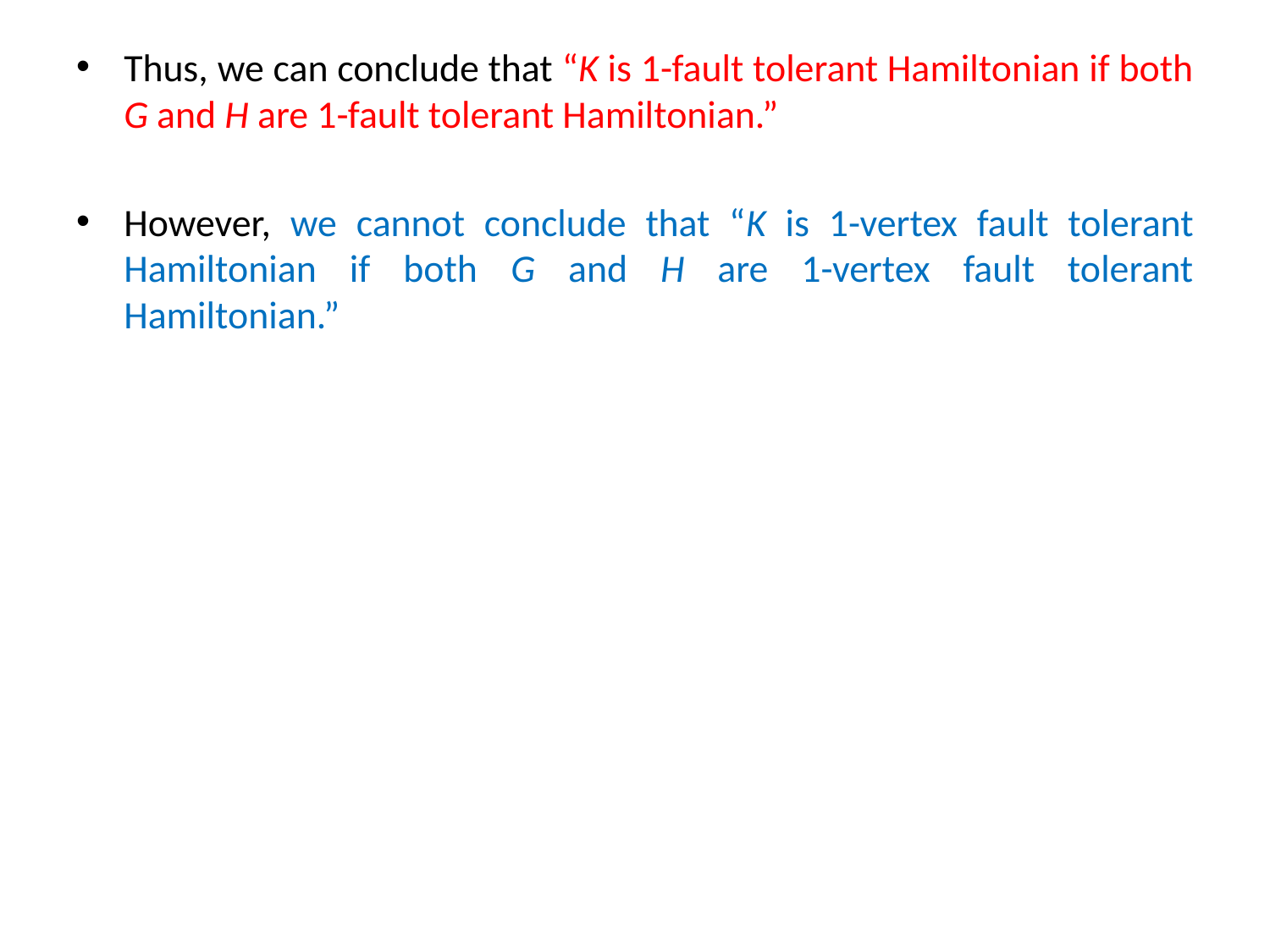

Thus, we can conclude that “K is 1-fault tolerant Hamiltonian if both G and H are 1-fault tolerant Hamiltonian.”

However, we cannot conclude that “K is 1-vertex fault tolerant Hamiltonian if both G and H are 1-vertex fault tolerant Hamiltonian.”